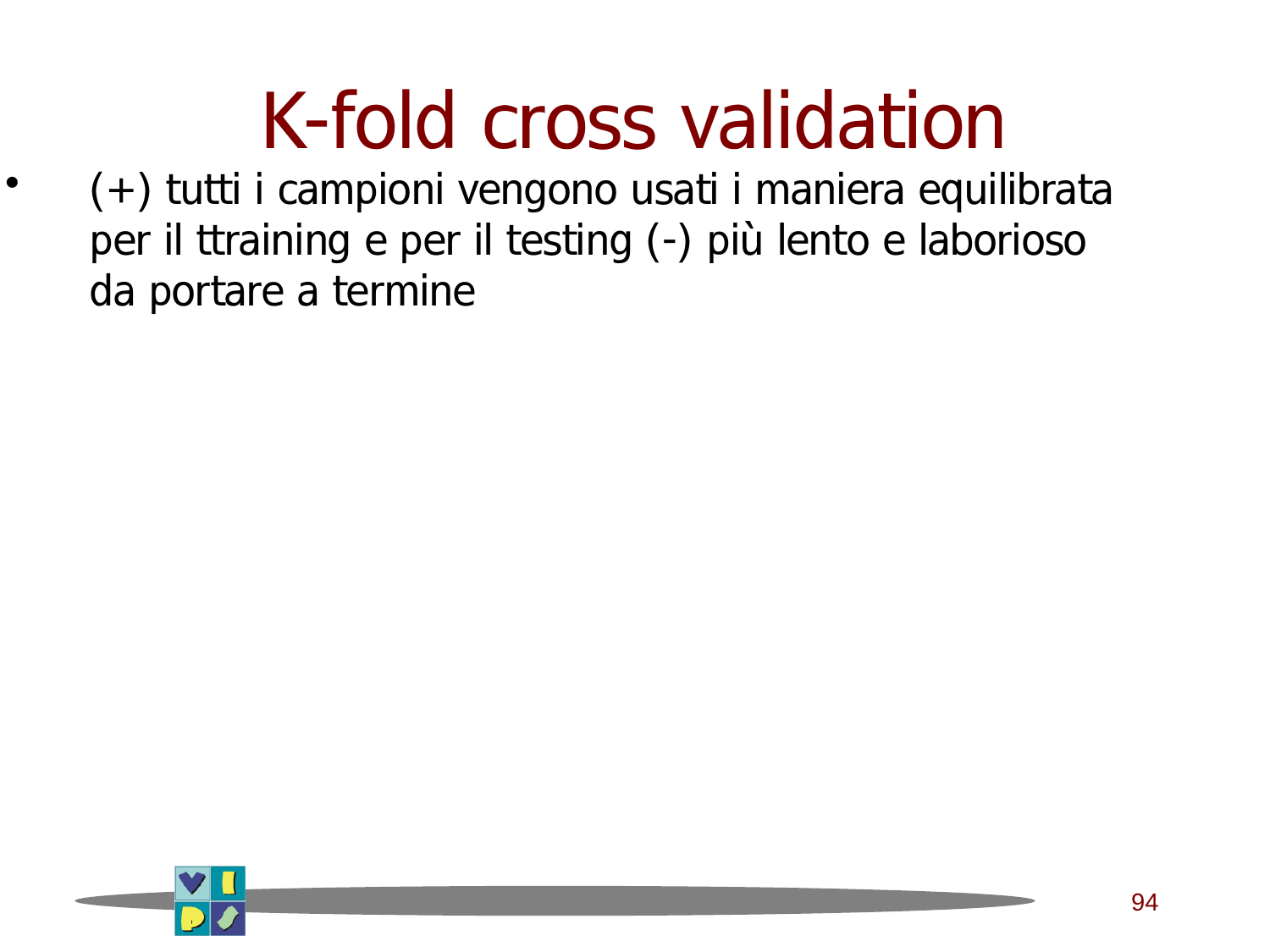

# K-fold cross validation
(+) tutti i campioni vengono usati i maniera equilibrata per il ttraining e per il testing (-) più lento e laborioso da portare a termine

94